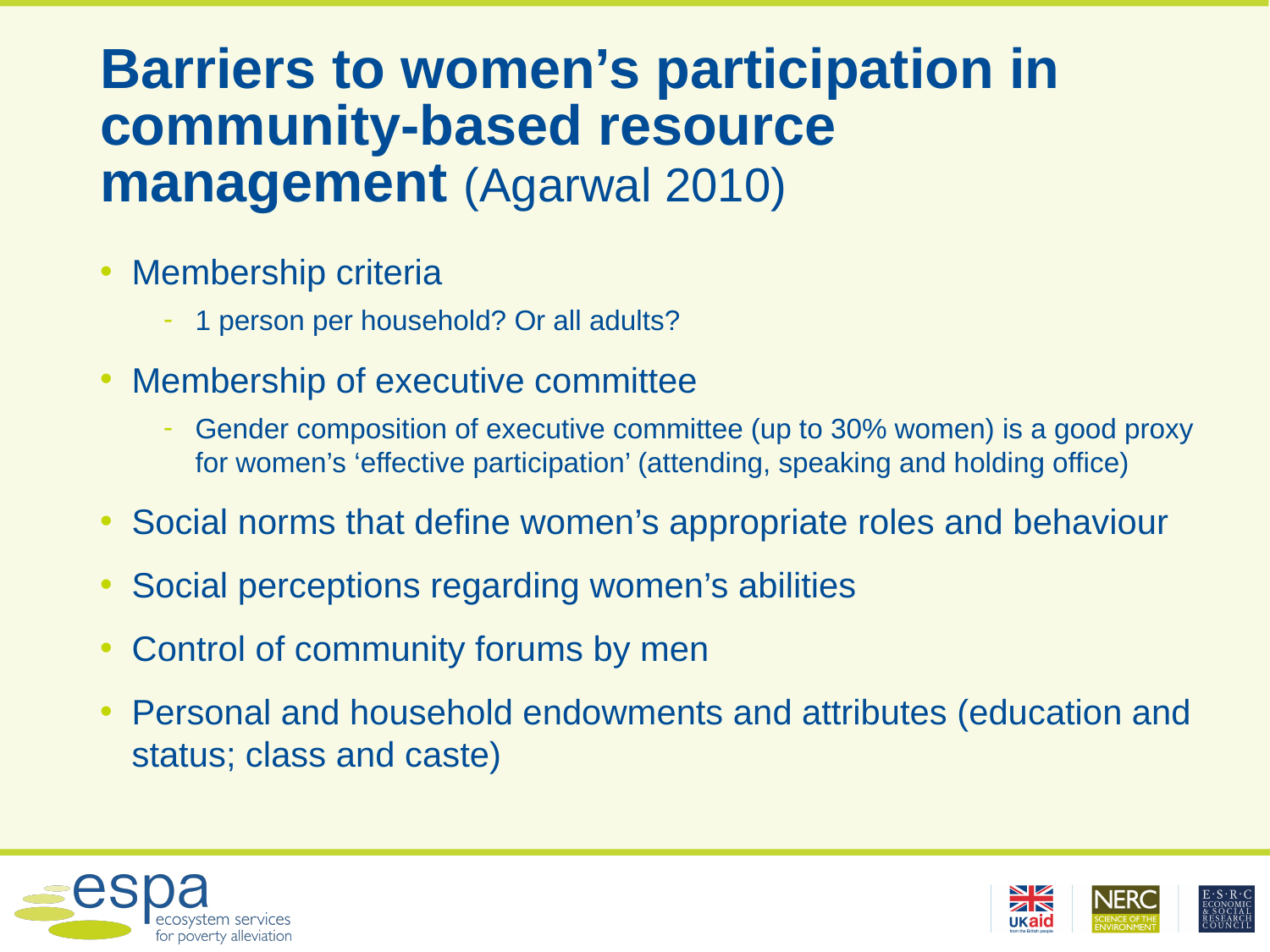

# Barriers to women’s participation in community-based resource management (Agarwal 2010)
Membership criteria
1 person per household? Or all adults?
Membership of executive committee
Gender composition of executive committee (up to 30% women) is a good proxy for women’s ‘effective participation’ (attending, speaking and holding office)
Social norms that define women’s appropriate roles and behaviour
Social perceptions regarding women’s abilities
Control of community forums by men
Personal and household endowments and attributes (education and status; class and caste)